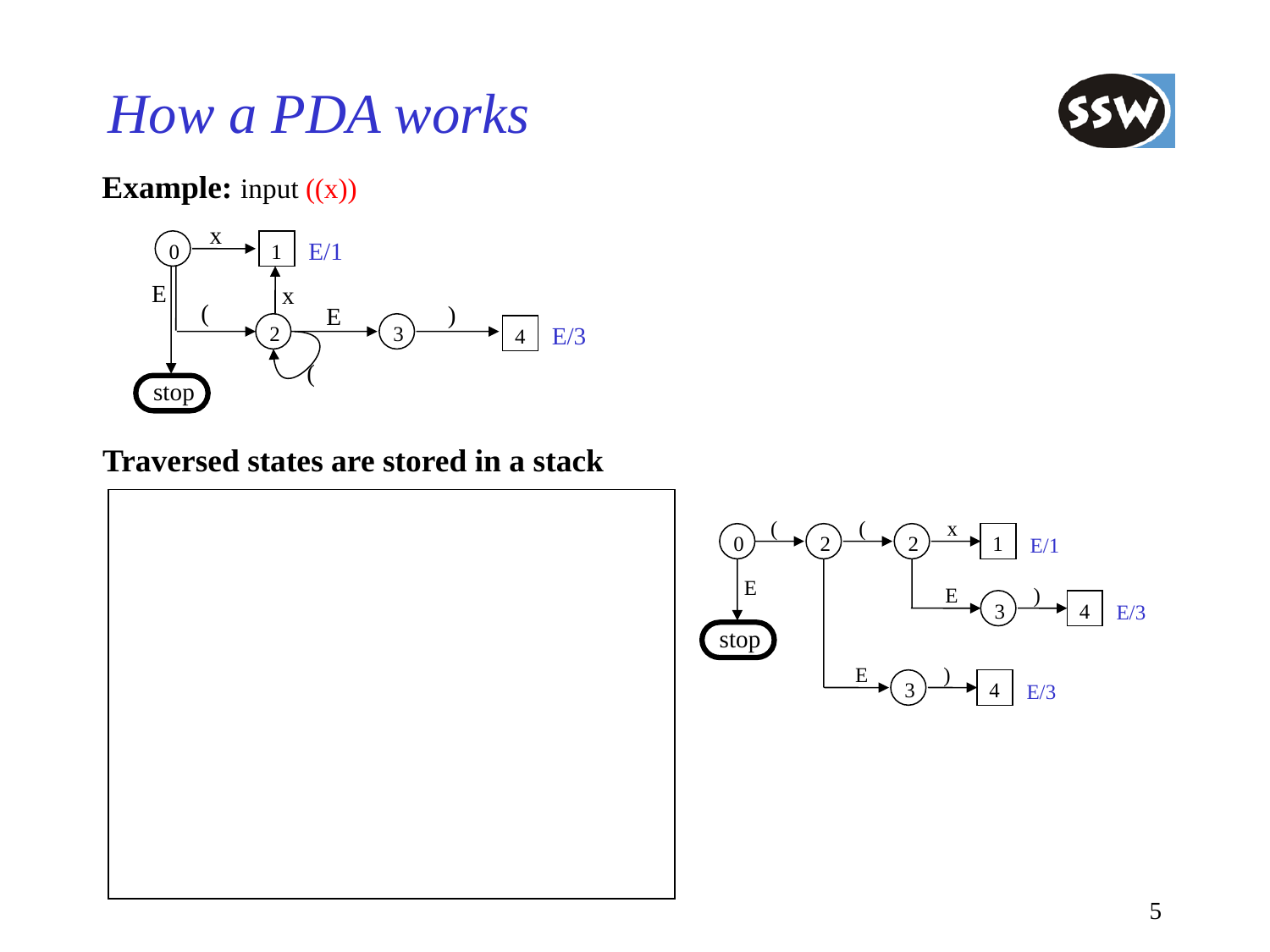

# How a PDA works
Example: input ((x))
x
E/1

0
1

E
x
(
)
E
E/3

2
3
4

(
stop

Traversed states are stored in a stack

stack
remaining input
(

0
2

(

2

x

E/1
1

	0 .	( ( x ) )
	0 2 .	( x ) )
	0 2 2 .	x ) )
	0 2 2 1 .	) )
	0 2 2 .	E ) )
	0 2 2 3 .	) )
	0 2 2 3 4 .	)
	0 2 .	E )
	0 2 3 .	)
	0 2 3 4 .
	0 .	E

E
stop

E

3

E

3

)

E/3
4

)

E/3
4

5